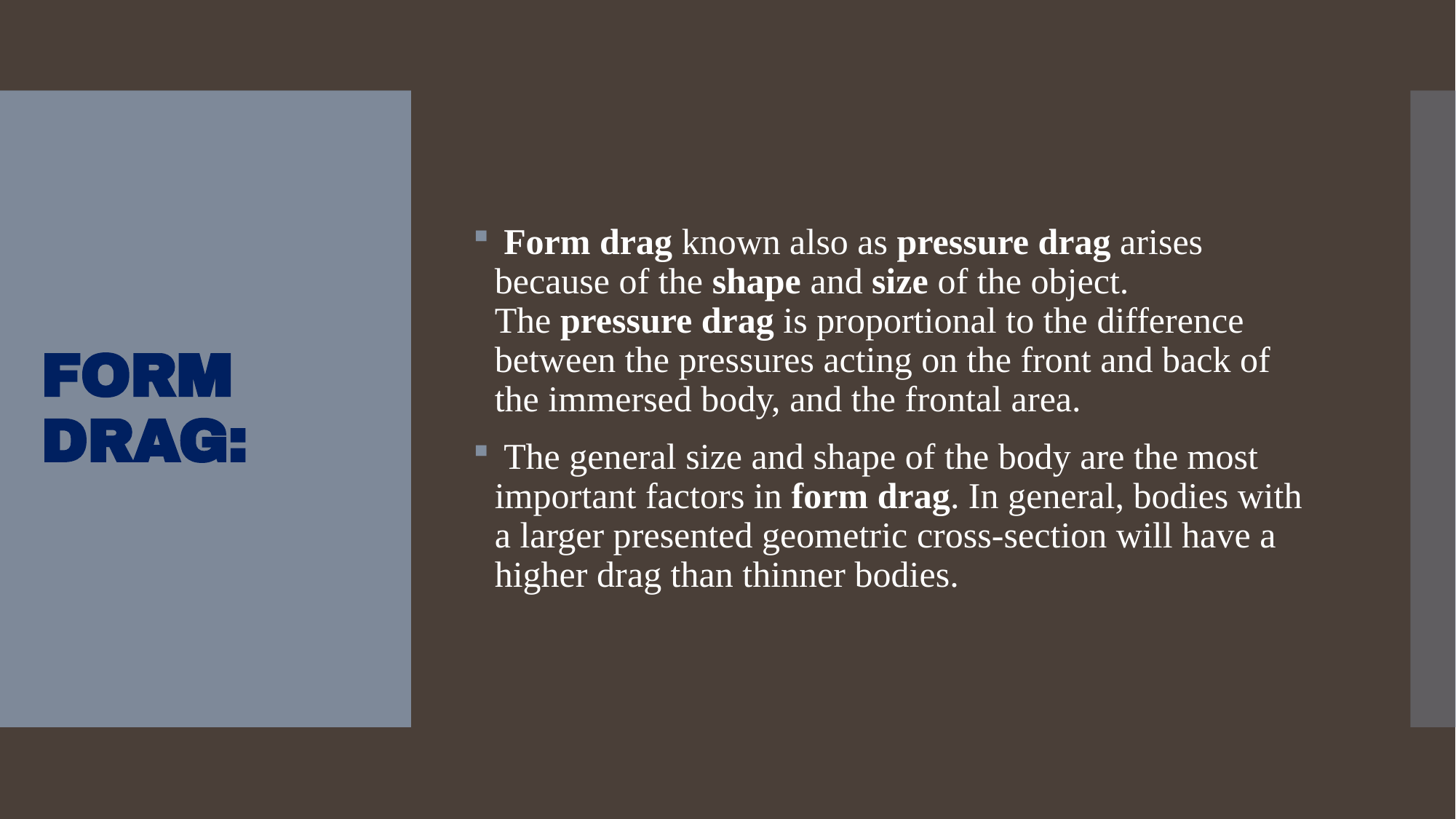

Form drag known also as pressure drag arises because of the shape and size of the object. The pressure drag is proportional to the difference between the pressures acting on the front and back of the immersed body, and the frontal area.
 The general size and shape of the body are the most important factors in form drag. In general, bodies with a larger presented geometric cross-section will have a higher drag than thinner bodies.
# FORM DRAG: